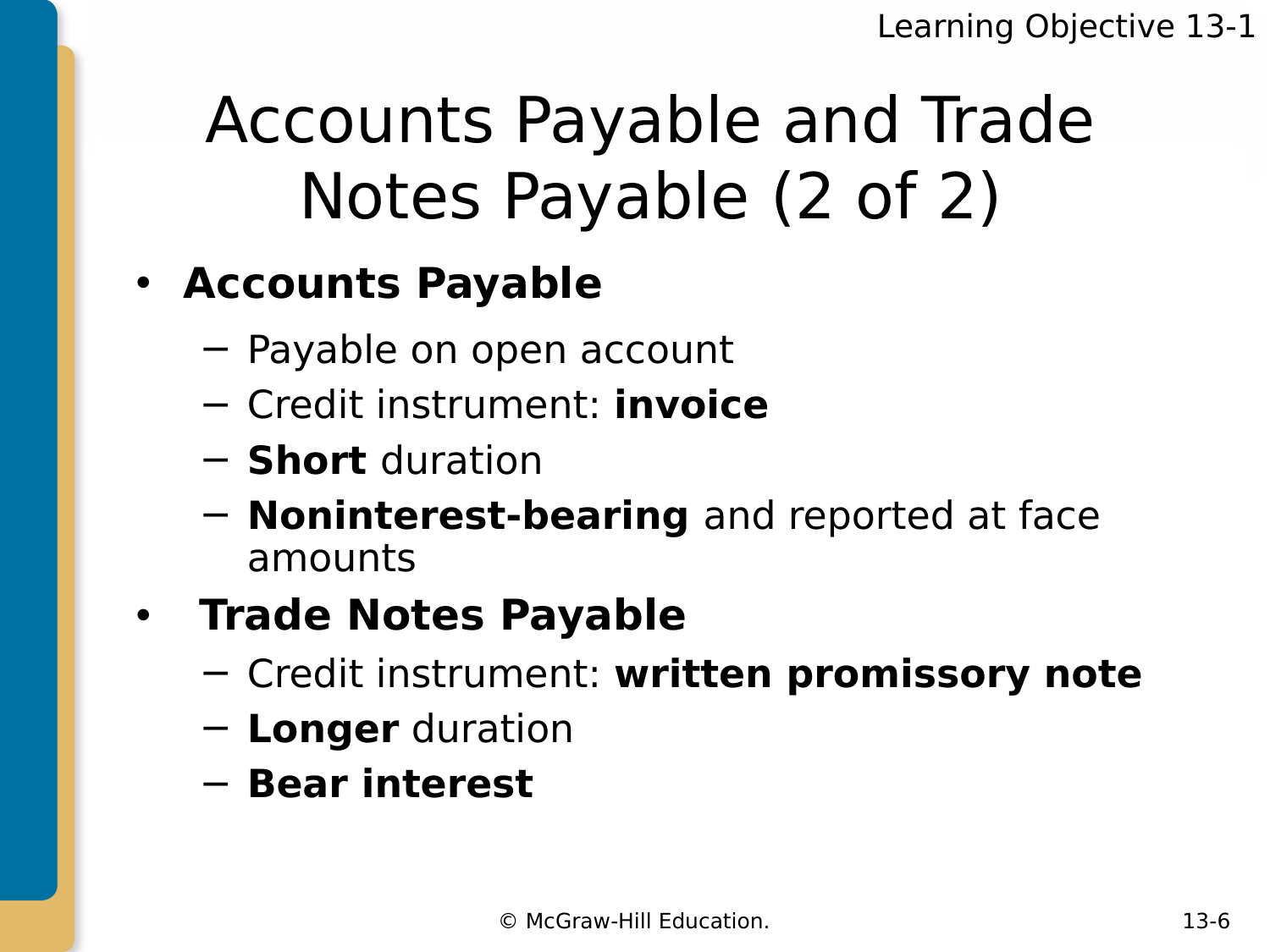

Learning Objective 13-1
# Accounts Payable and Trade Notes Payable (2 of 2)
Accounts Payable
Payable on open account
Credit instrument: invoice
Short duration
Noninterest-bearing and reported at face amounts
Trade Notes Payable
Credit instrument: written promissory note
Longer duration
Bear interest